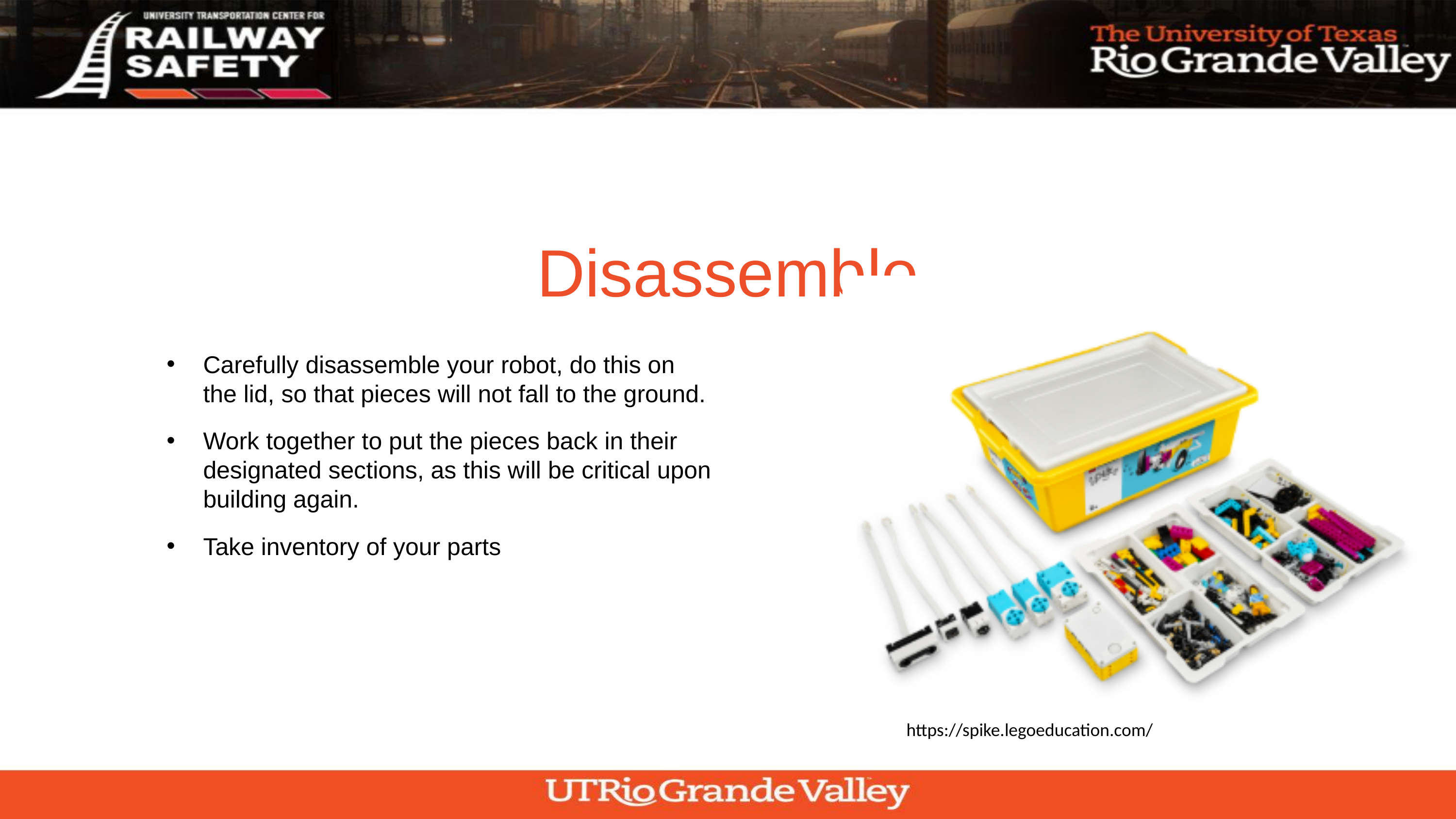

Disassemble

Carefully disassemble your robot, do this on the lid, so that pieces will not fall to the ground.
Work together to put the pieces back in their designated sections, as this will be critical upon building again.
Take inventory of your parts
https://spike.legoeducation.com/